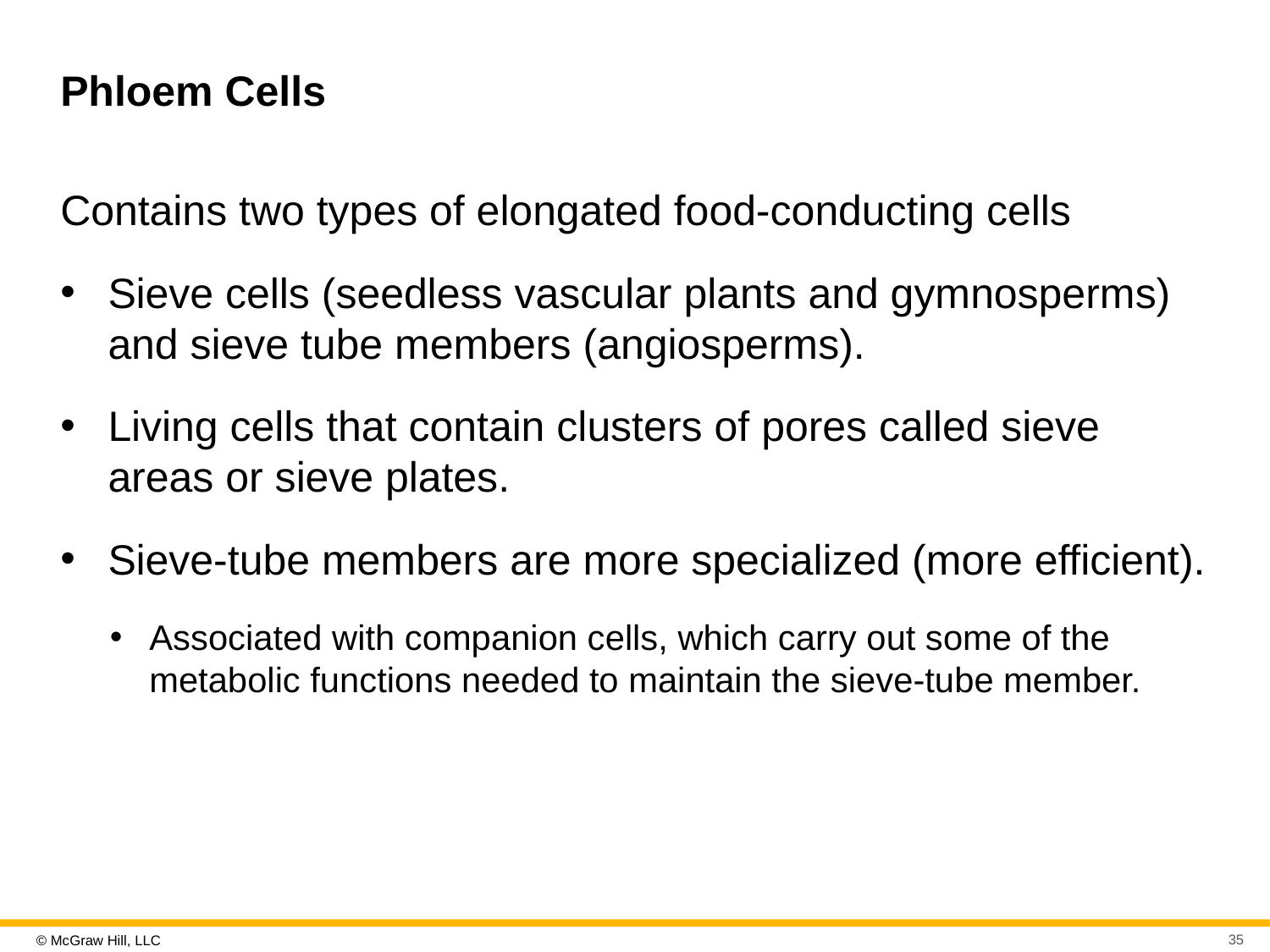

# Phloem Cells
Contains two types of elongated food-conducting cells
Sieve cells (seedless vascular plants and gymnosperms) and sieve tube members (angiosperms).
Living cells that contain clusters of pores called sieve areas or sieve plates.
Sieve-tube members are more specialized (more efficient).
Associated with companion cells, which carry out some of the metabolic functions needed to maintain the sieve-tube member.
35